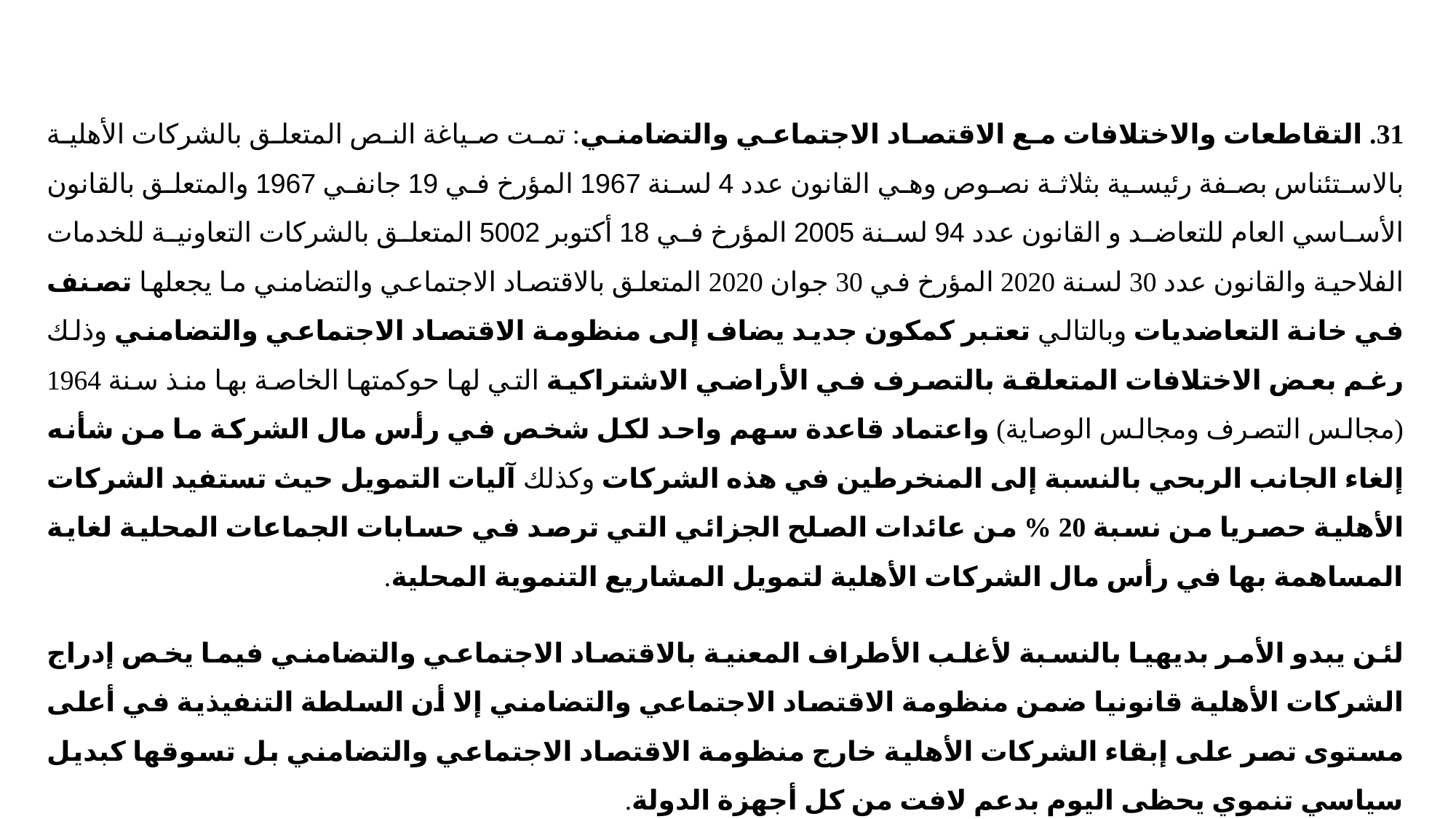

31. التقاطعات والاختلافات مع الاقتصاد الاجتماعي والتضامني: تمت صياغة النص المتعلق بالشركات الأهلية بالاستئناس بصفة رئيسية بثلاثة نصوص وهي القانون عدد 4 لسنة 1967 المؤرخ في 19 جانفي 1967 والمتعلق بالقانون الأساسي العام للتعاضد و القانون عدد 94 لسنة 2005 المؤرخ في 18 أكتوبر 5002 المتعلق بالشركات التعاونية للخدمات الفلاحية والقانون عدد 30 لسنة 2020 المؤرخ في 30 جوان 2020 المتعلق بالاقتصاد الاجتماعي والتضامني ما يجعلها تصنف في خانة التعاضديات وبالتالي تعتبر كمكون جديد يضاف إلى منظومة الاقتصاد الاجتماعي والتضامني وذلك رغم بعض الاختلافات المتعلقة بالتصرف في الأراضي الاشتراكية التي لها حوكمتها الخاصة بها منذ سنة 1964 (مجالس التصرف ومجالس الوصاية) واعتماد قاعدة سهم واحد لكل شخص في رأس مال الشركة ما من شأنه إلغاء الجانب الربحي بالنسبة إلى المنخرطين في هذه الشركات وكذلك آليات التمويل حيث تستفيد الشركات الأهلية حصريا من نسبة 20 % من عائدات الصلح الجزائي التي ترصد في حسابات الجماعات المحلية لغاية المساهمة بها في رأس مال الشركات الأهلية لتمويل المشاريع التنموية المحلية.
لئن يبدو الأمر بديهيا بالنسبة لأغلب الأطراف المعنية بالاقتصاد الاجتماعي والتضامني فيما يخص إدراج الشركات الأهلية قانونيا ضمن منظومة الاقتصاد الاجتماعي والتضامني إلا أن السلطة التنفيذية في أعلى مستوى تصر على إبقاء الشركات الأهلية خارج منظومة الاقتصاد الاجتماعي والتضامني بل تسوقها كبديل سياسي تنموي يحظى اليوم بدعم لافت من كل أجهزة الدولة.